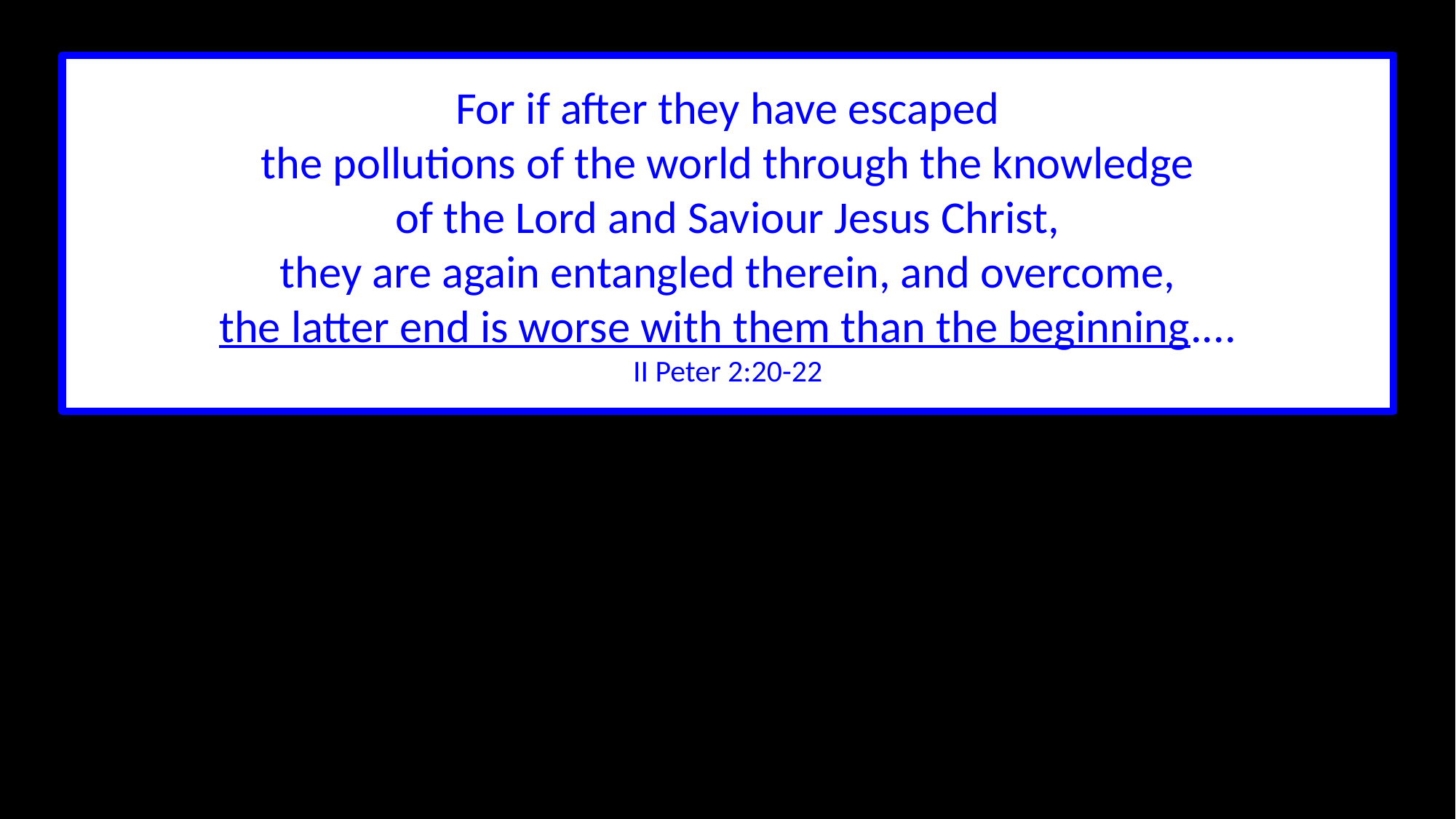

For if after they have escaped
the pollutions of the world through the knowledge
of the Lord and Saviour Jesus Christ,
they are again entangled therein, and overcome,
the latter end is worse with them than the beginning....
II Peter 2:20-22